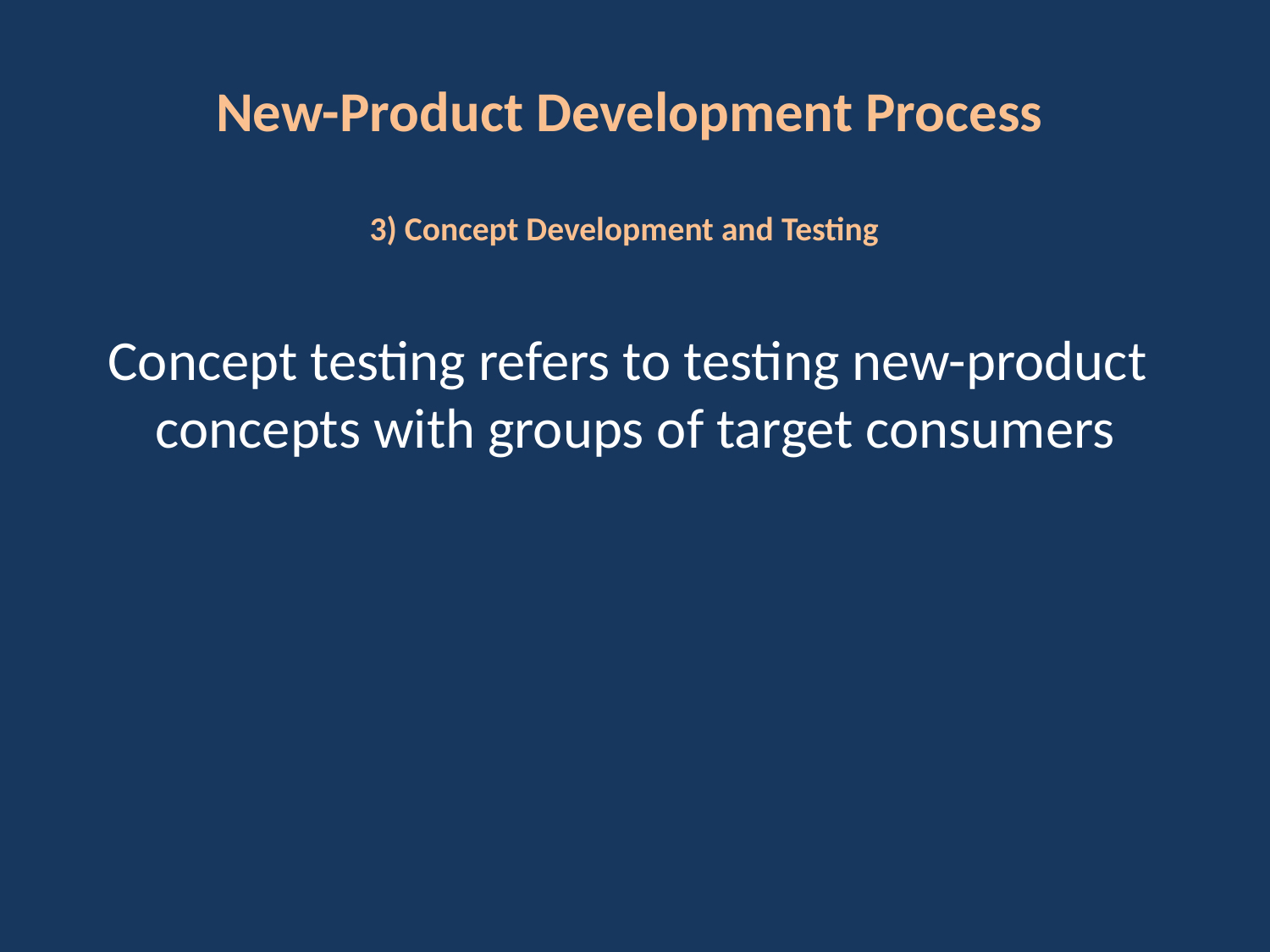

# New-Product Development Process
3) Concept Development and Testing

Concept testing refers to testing new-product concepts with groups of target consumers